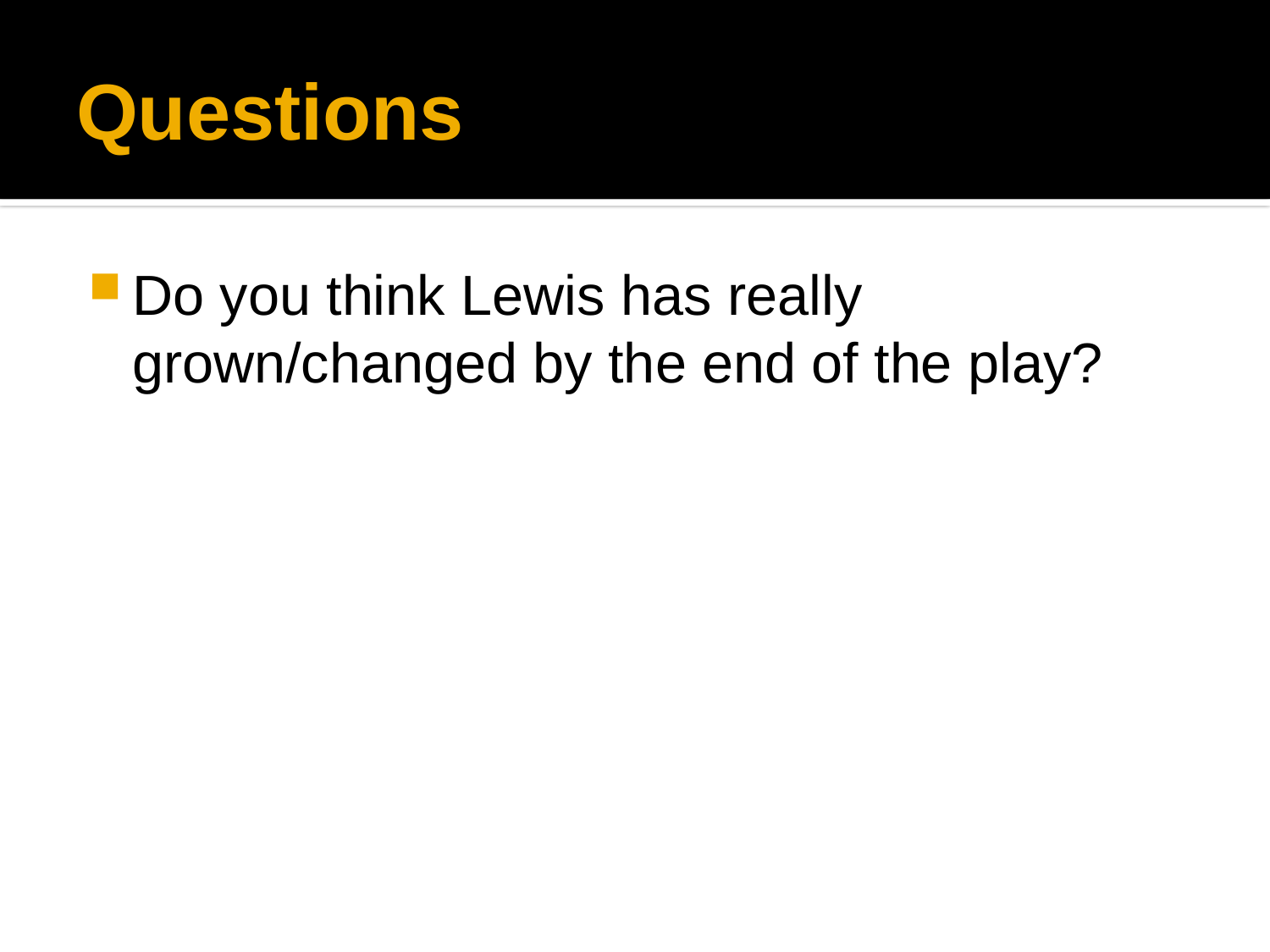

# Questions
Do you think Lewis has really grown/changed by the end of the play?